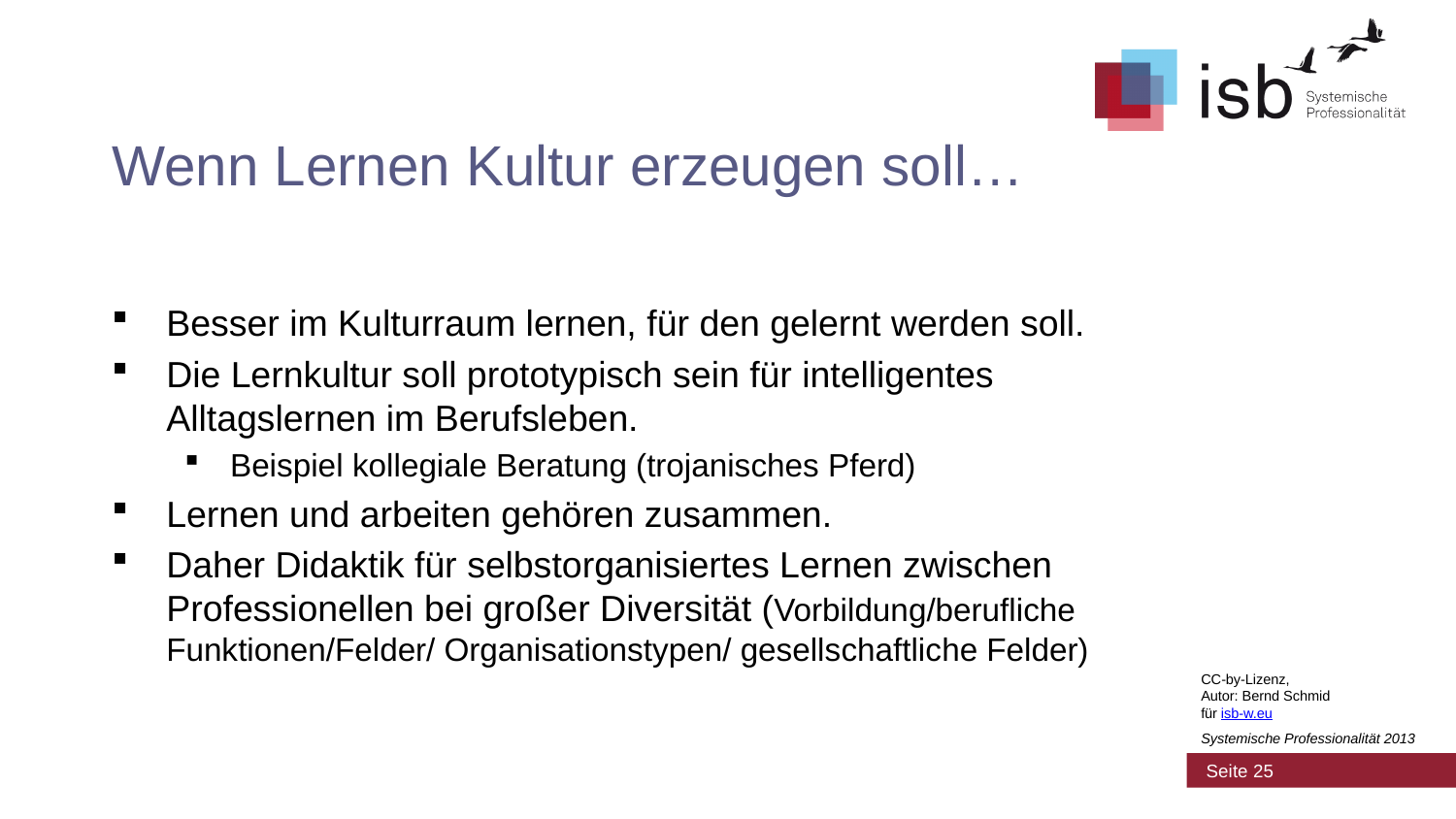

# Wenn Lernen Kultur erzeugen soll…
Besser im Kulturraum lernen, für den gelernt werden soll.
Die Lernkultur soll prototypisch sein für intelligentes Alltagslernen im Berufsleben.
Beispiel kollegiale Beratung (trojanisches Pferd)
Lernen und arbeiten gehören zusammen.
Daher Didaktik für selbstorganisiertes Lernen zwischen Professionellen bei großer Diversität (Vorbildung/berufliche Funktionen/Felder/ Organisationstypen/ gesellschaftliche Felder)

CC-by-Lizenz,
Autor: Bernd Schmid
für isb-w.eu
Systemische Professionalität 2013
 Seite 25